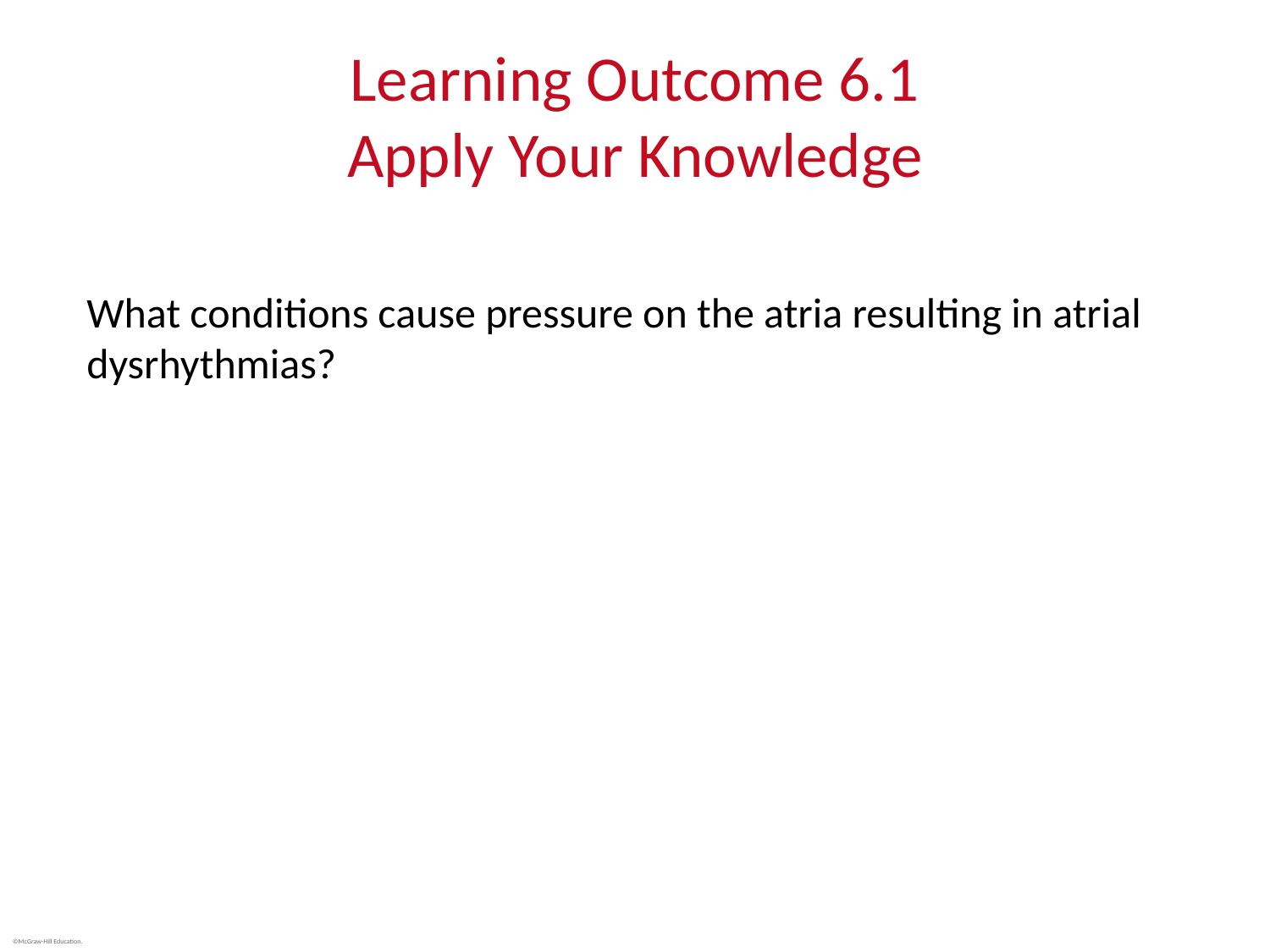

# Learning Outcome 6.1 Apply Your Knowledge
What conditions cause pressure on the atria resulting in atrial dysrhythmias?